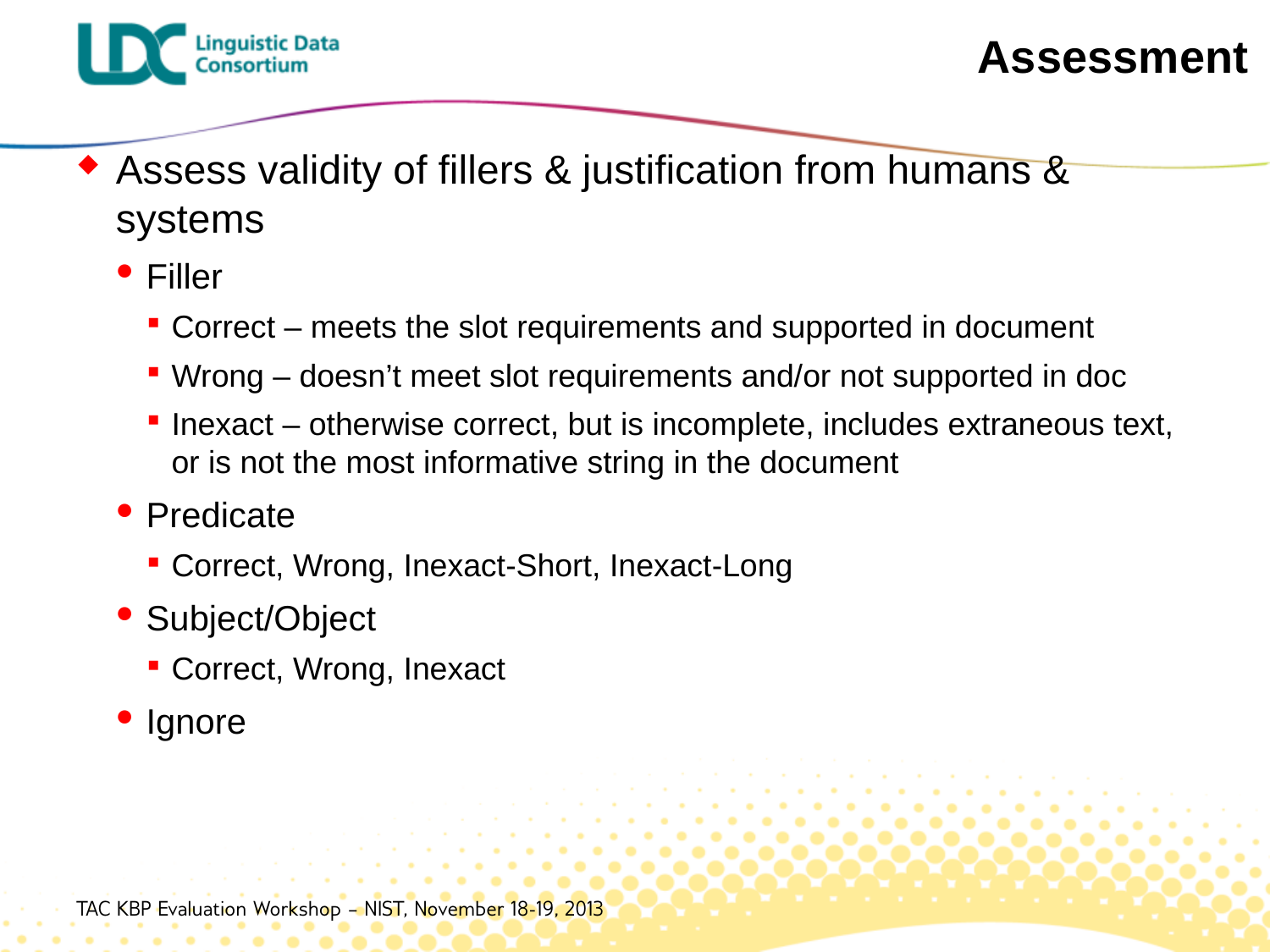

# Assessment
Assess validity of fillers & justification from humans & systems
Filler
Correct – meets the slot requirements and supported in document
Wrong – doesn’t meet slot requirements and/or not supported in doc
Inexact – otherwise correct, but is incomplete, includes extraneous text, or is not the most informative string in the document
Predicate
Correct, Wrong, Inexact-Short, Inexact-Long
Subject/Object
Correct, Wrong, Inexact
Ignore
TAC KBP Evaluation Workshop – NIST, November 18-19, 2013